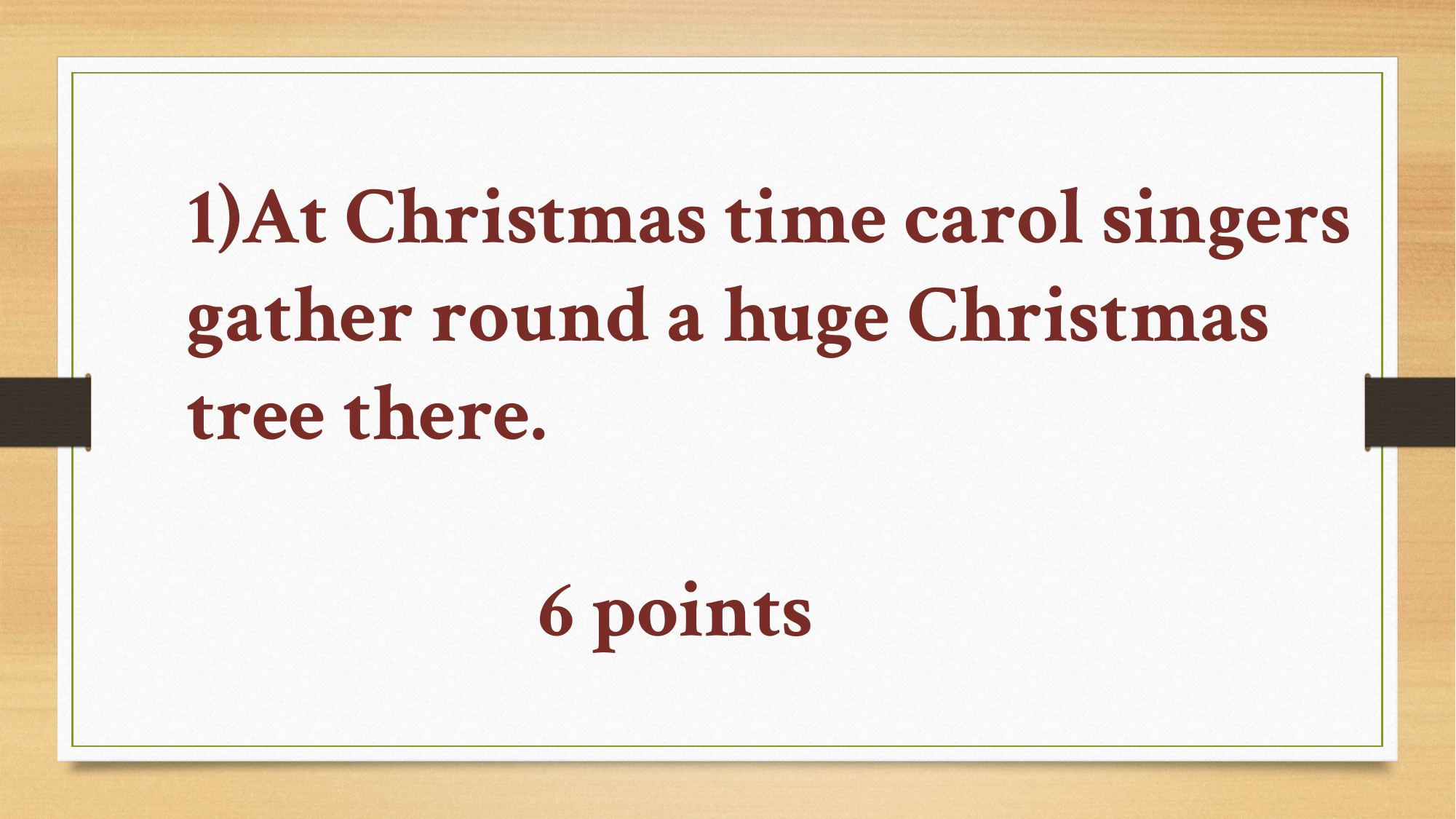

1)At Christmas time carol singers gather round a huge Christmas tree there.

                     6 points